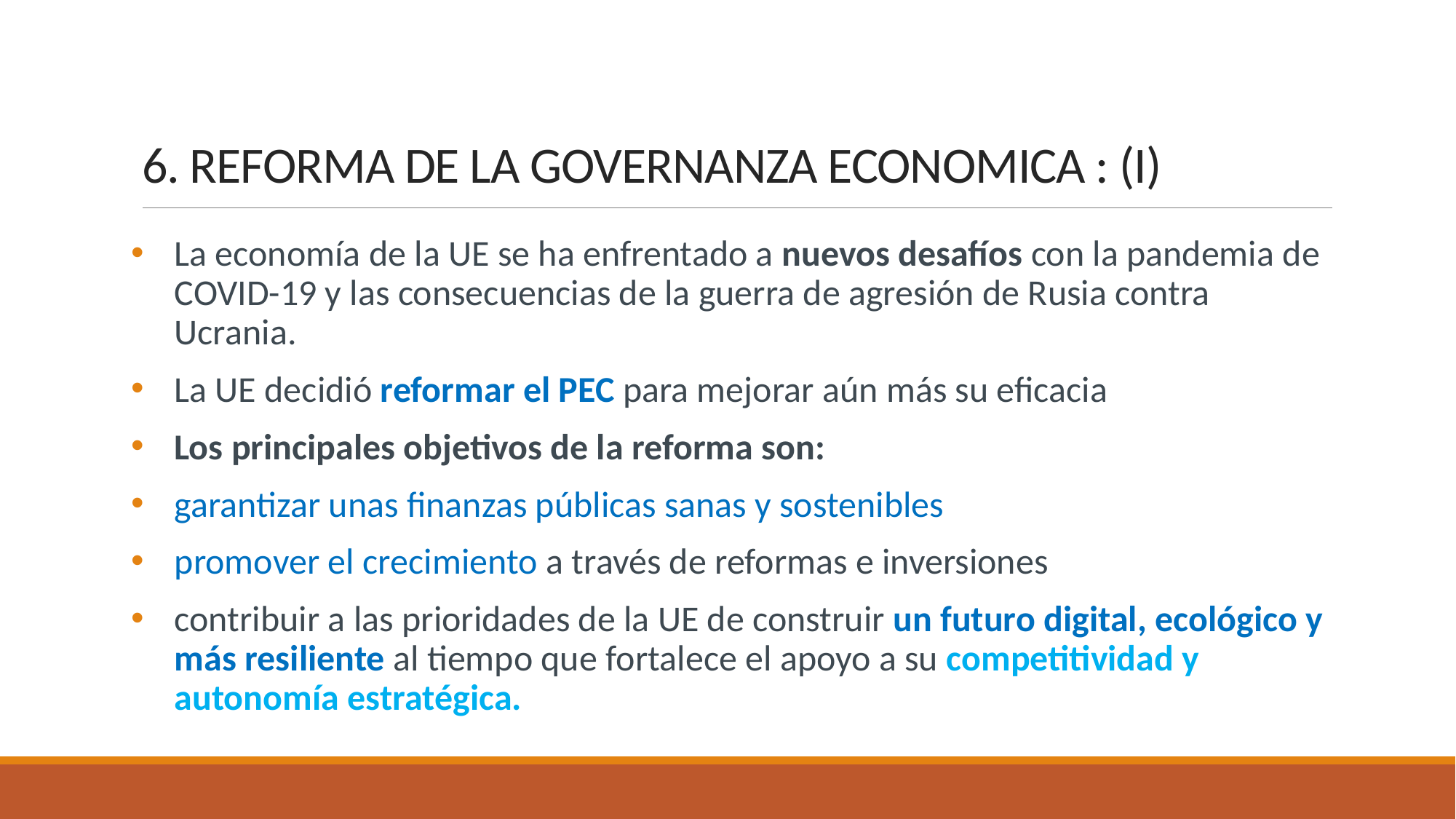

6. REFORMA DE LA GOVERNANZA ECONOMICA : (I)
La economía de la UE se ha enfrentado a nuevos desafíos con la pandemia de COVID-19 y las consecuencias de la guerra de agresión de Rusia contra Ucrania.
La UE decidió reformar el PEC para mejorar aún más su eficacia
Los principales objetivos de la reforma son:
garantizar unas finanzas públicas sanas y sostenibles
promover el crecimiento a través de reformas e inversiones
contribuir a las prioridades de la UE de construir un futuro digital, ecológico y más resiliente al tiempo que fortalece el apoyo a su competitividad y autonomía estratégica.